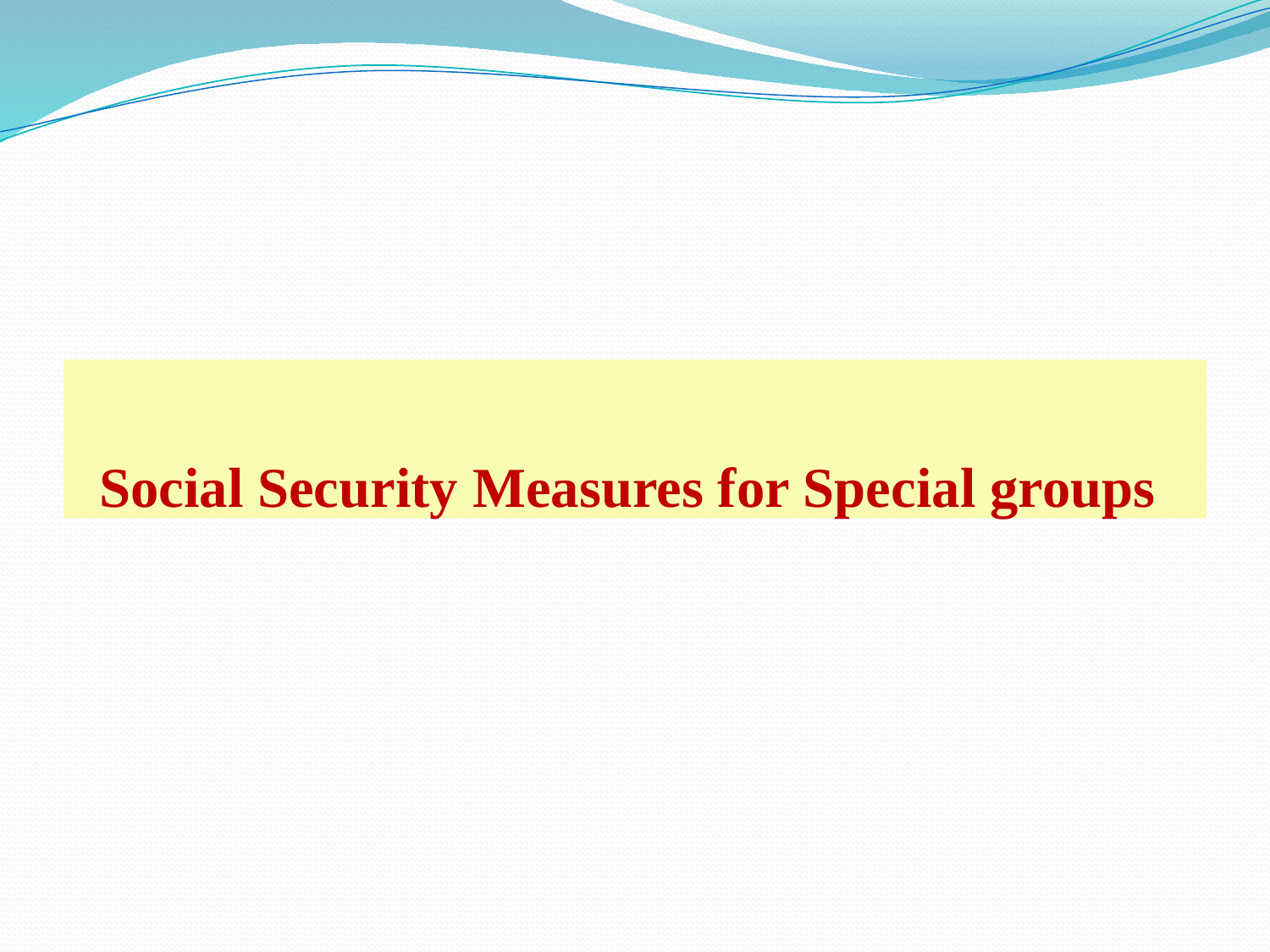

# Social Security Measures for Special groups